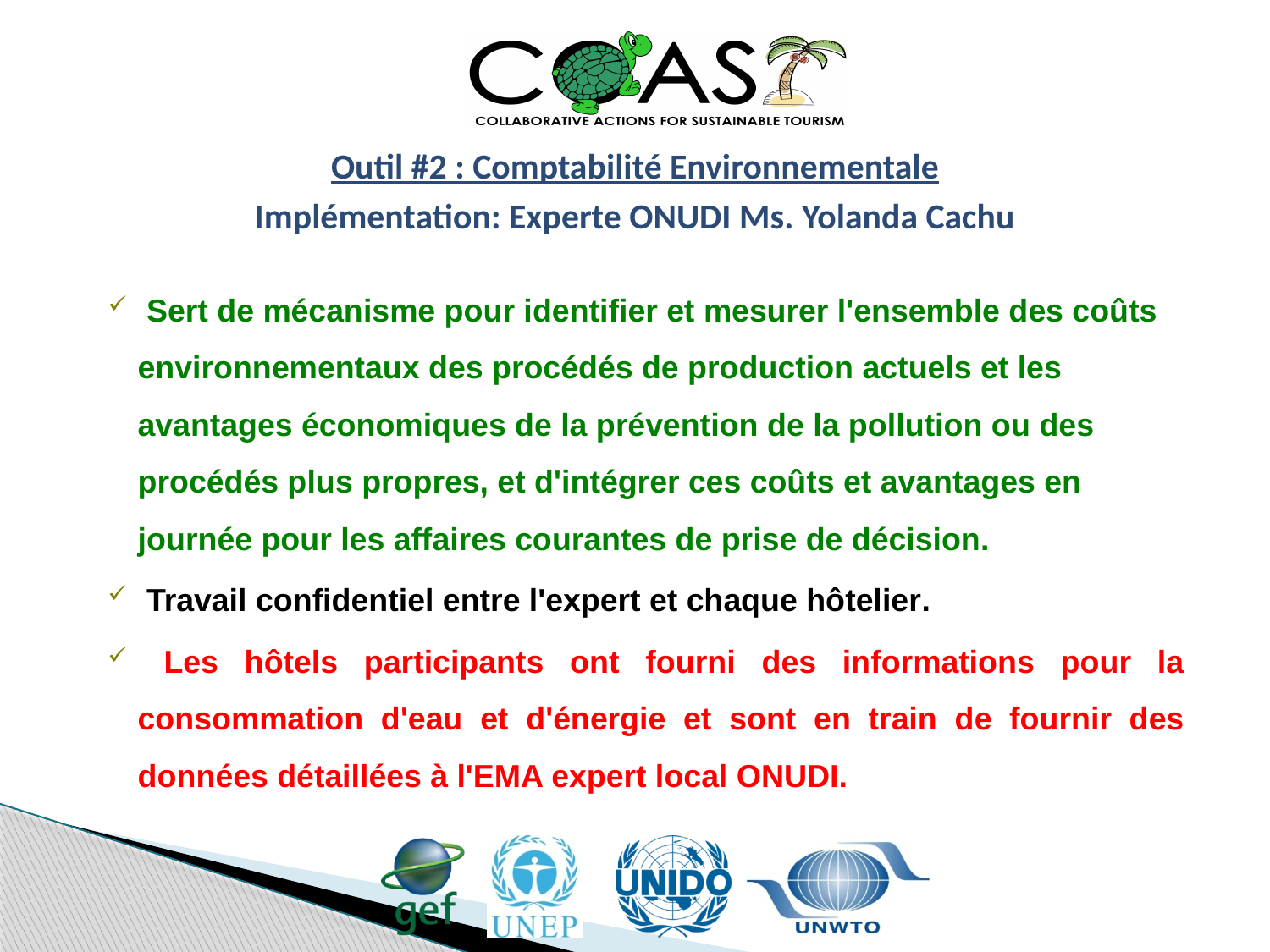

Outil #2 : Comptabilité Environnementale
Implémentation: Experte ONUDI Ms. Yolanda Cachu

 Sert de mécanisme pour identifier et mesurer l'ensemble des coûts environnementaux des procédés de production actuels et les avantages économiques de la prévention de la pollution ou des procédés plus propres, et d'intégrer ces coûts et avantages en journée pour les affaires courantes de prise de décision.
 Travail confidentiel entre l'expert et chaque hôtelier.
 Les hôtels participants ont fourni des informations pour la consommation d'eau et d'énergie et sont en train de fournir des données détaillées à l'EMA expert local ONUDI.